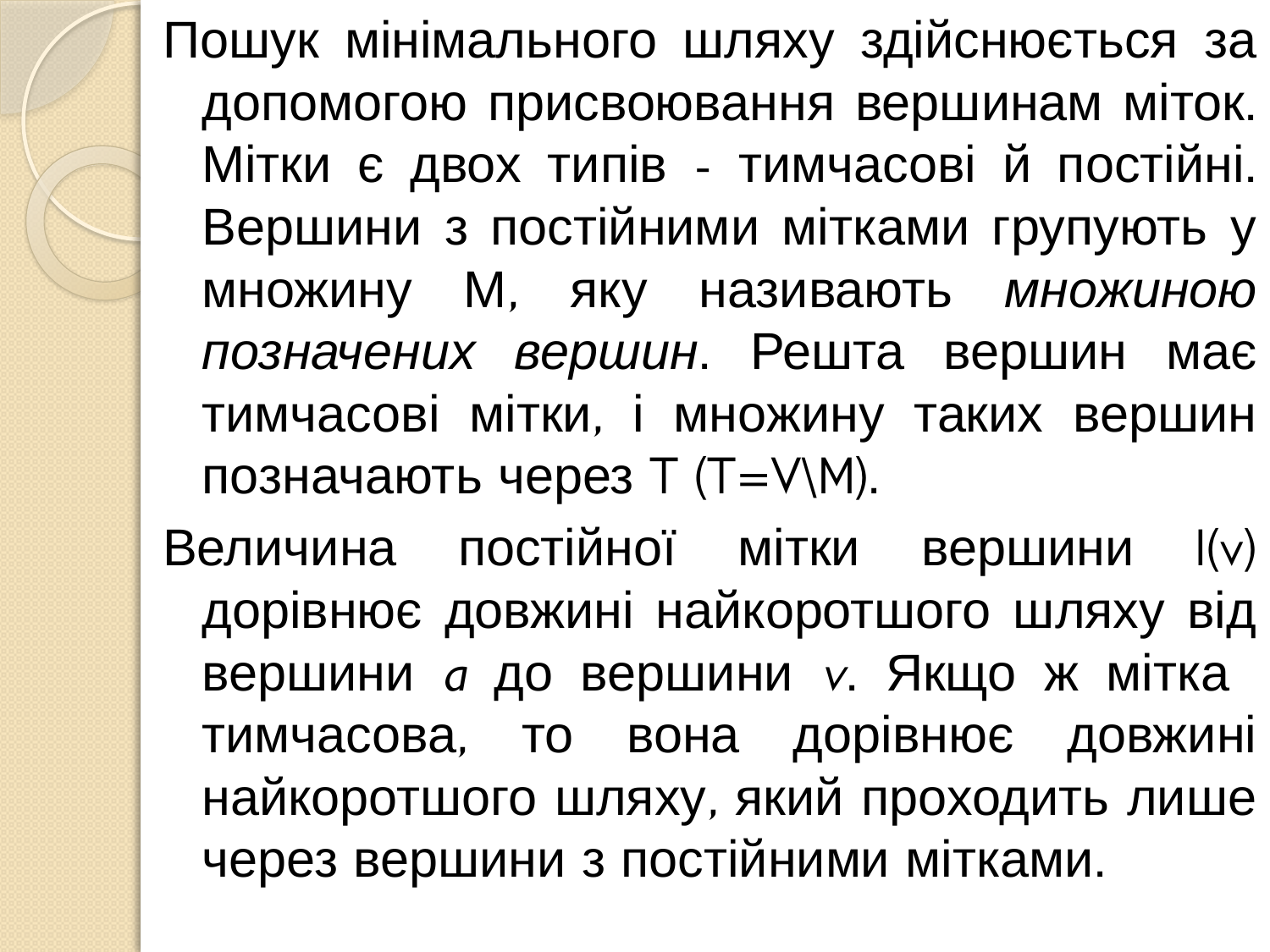

Пошук мінімального шляху здійснюється за допомогою присвоювання вершинам міток. Мітки є двох типів - тимчасові й постійні. Вершини з постійними мітками групують у множину М, яку називають множиною позначених вершин. Решта вершин має тимчасові мітки, і множину таких вершин позначають через T (T=V\M).
Величина постійної мітки вершини l(v) дорівнює довжині найкоротшого шляху від вершини a до вершини v. Якщо ж мітка  тимчасова, то вона дорівнює довжині найкоротшого шляху, який проходить лише через вершини з постійними мітками.